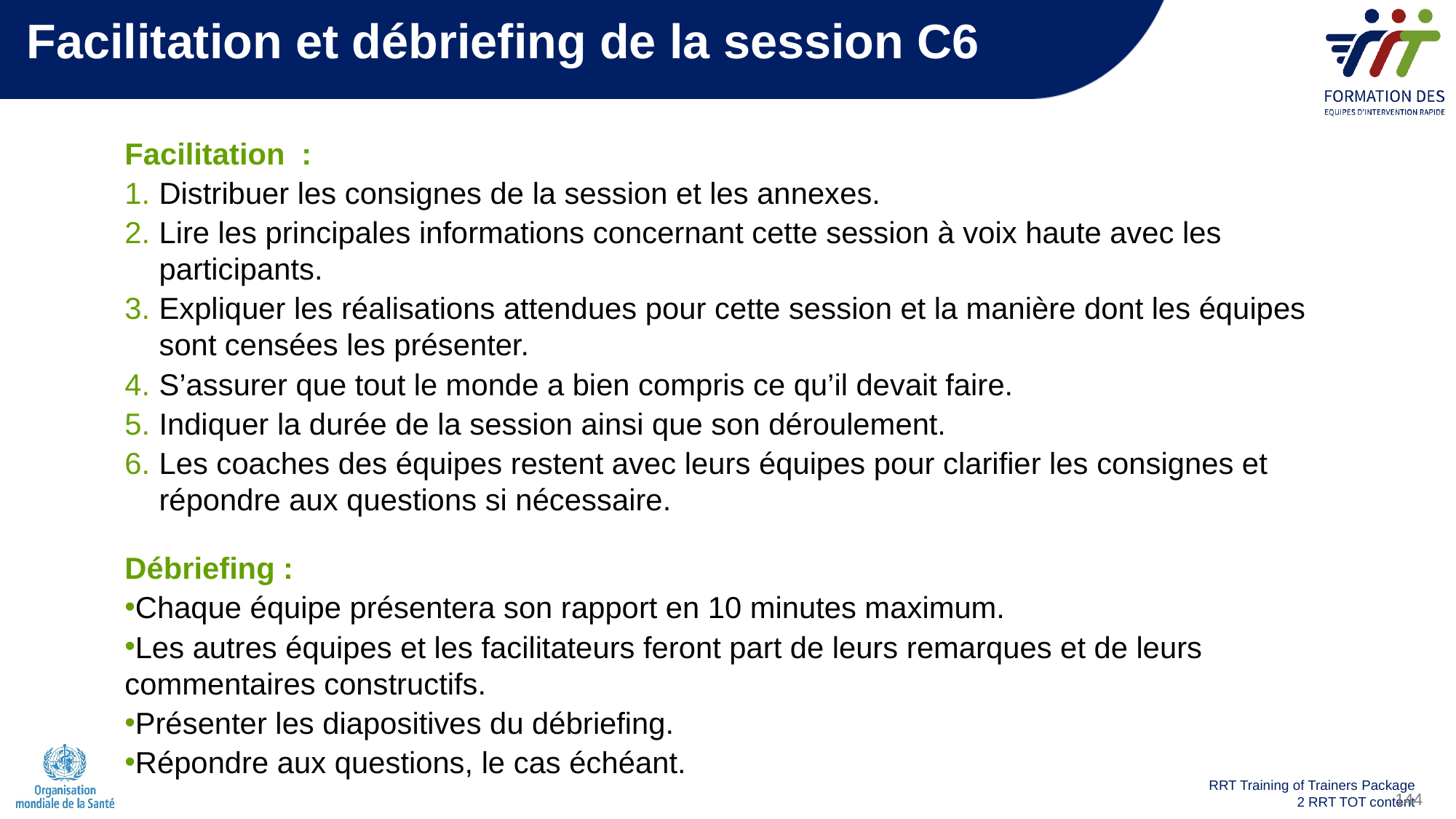

Facilitation et débriefing de la session C6
Facilitation  :
Distribuer les consignes de la session et les annexes.
Lire les principales informations concernant cette session à voix haute avec les participants.
Expliquer les réalisations attendues pour cette session et la manière dont les équipes sont censées les présenter.
S’assurer que tout le monde a bien compris ce qu’il devait faire.
Indiquer la durée de la session ainsi que son déroulement.
Les coaches des équipes restent avec leurs équipes pour clarifier les consignes et répondre aux questions si nécessaire.

Débriefing :
Chaque équipe présentera son rapport en 10 minutes maximum.
Les autres équipes et les facilitateurs feront part de leurs remarques et de leurs commentaires constructifs.
Présenter les diapositives du débriefing.
Répondre aux questions, le cas échéant.